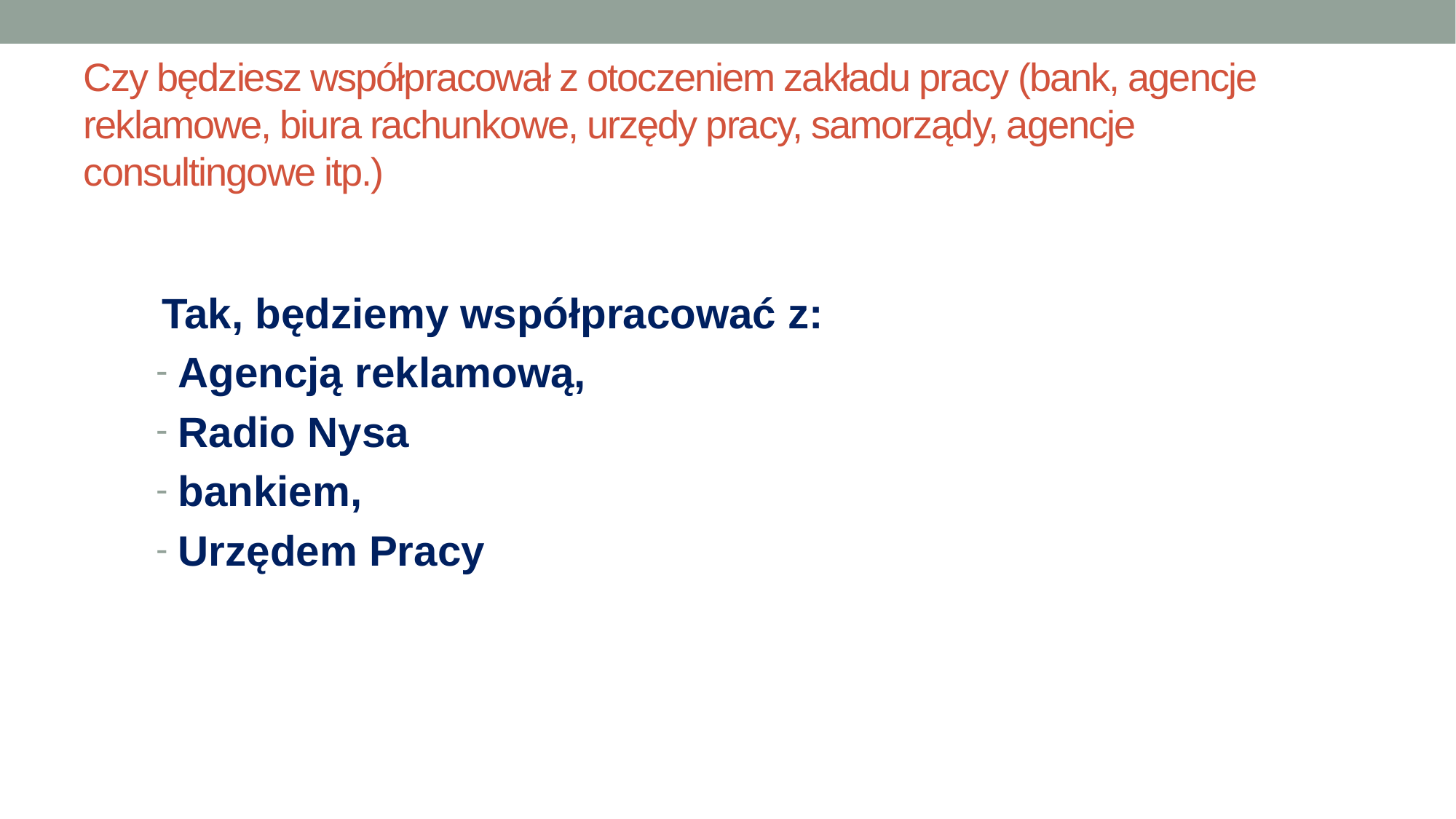

# Czy będziesz współpracował z otoczeniem zakładu pracy (bank, agencje reklamowe, biura rachunkowe, urzędy pracy, samorządy, agencje consultingowe itp.)
Tak, będziemy współpracować z:
Agencją reklamową,
Radio Nysa
bankiem,
Urzędem Pracy